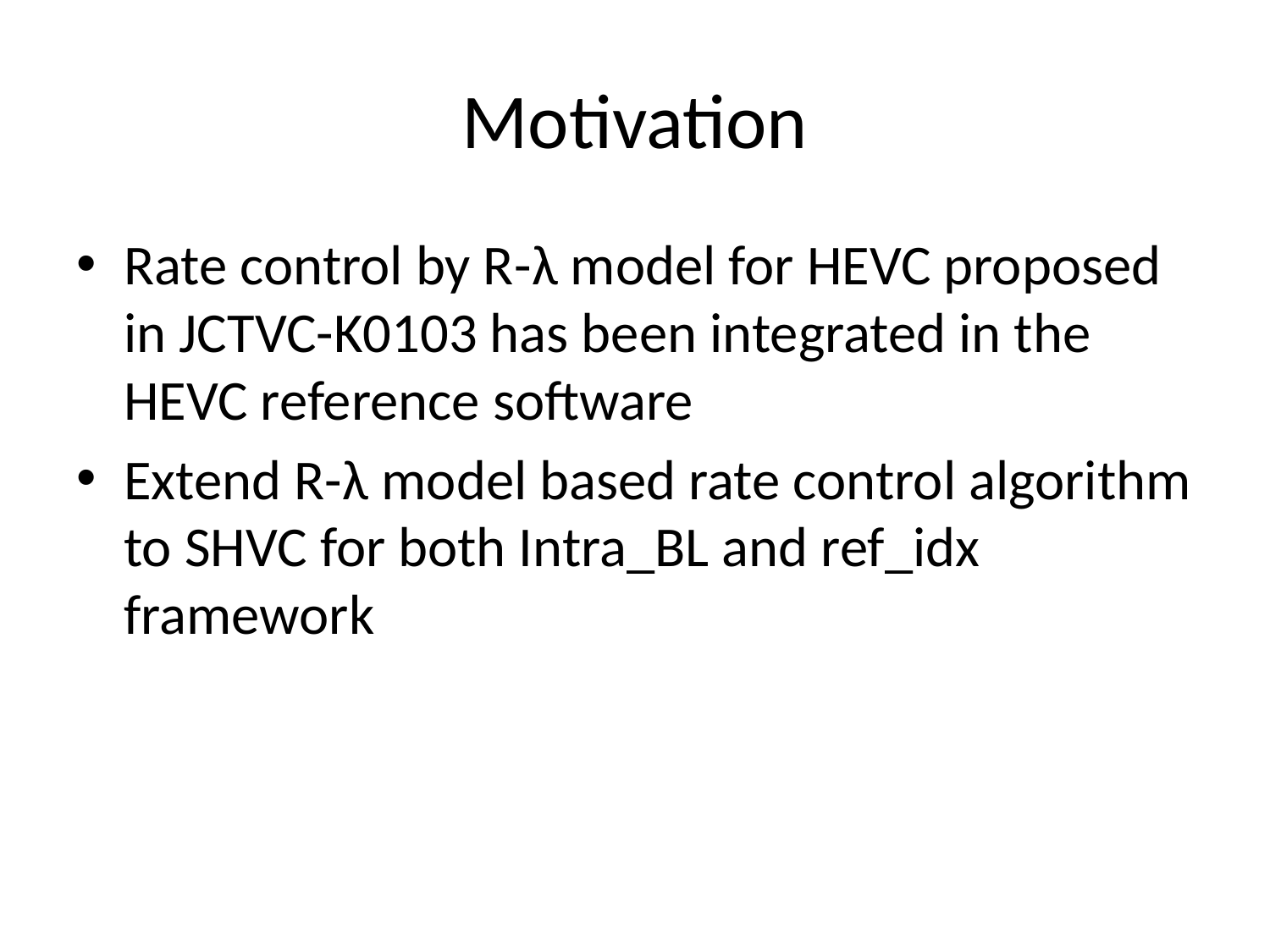

# Motivation
Rate control by R-λ model for HEVC proposed in JCTVC-K0103 has been integrated in the HEVC reference software
Extend R-λ model based rate control algorithm to SHVC for both Intra_BL and ref_idx framework